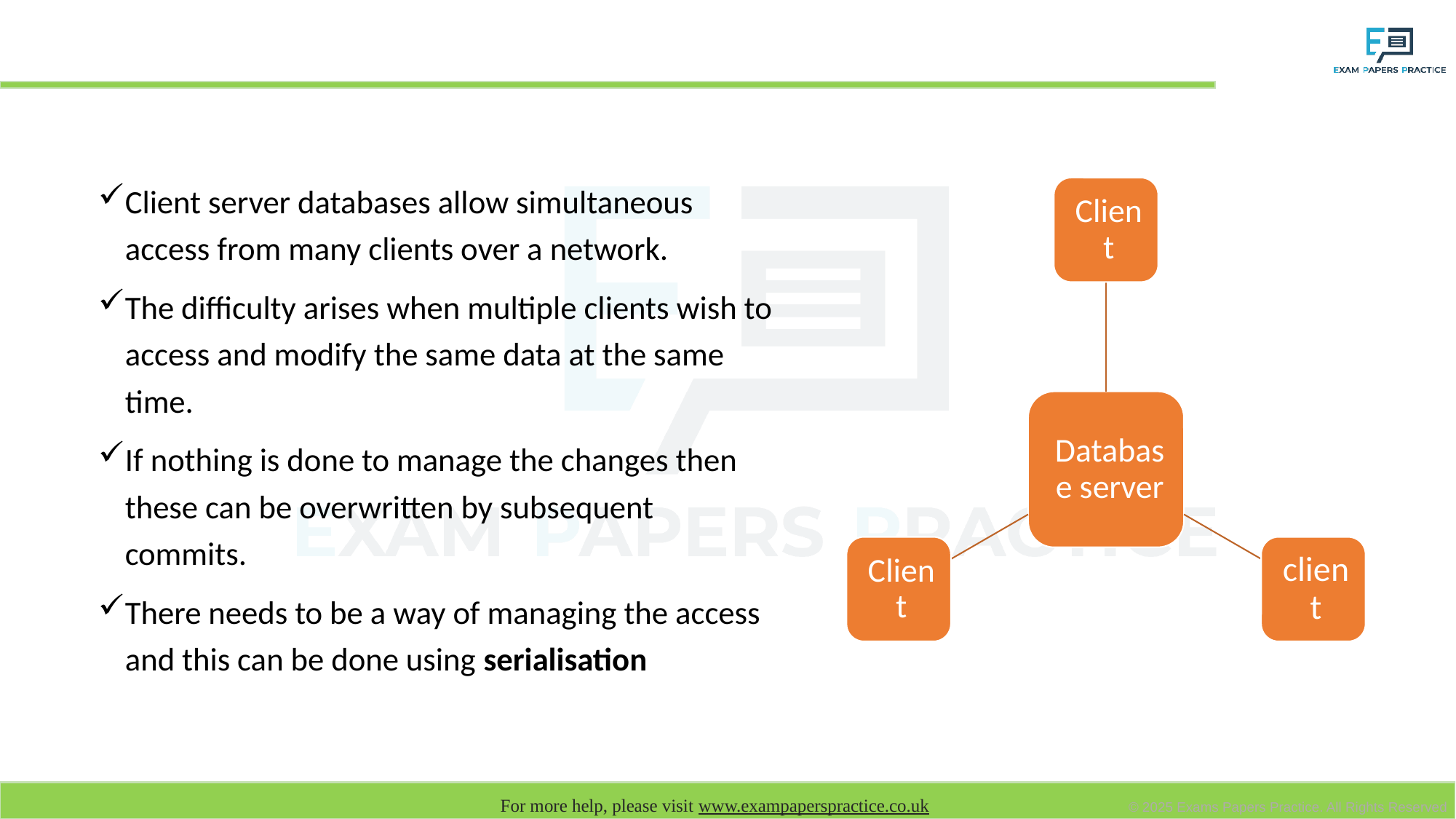

# Client server database
Database server
Client
client
Client
Client server databases allow simultaneous access from many clients over a network.
The difficulty arises when multiple clients wish to access and modify the same data at the same time.
If nothing is done to manage the changes then these can be overwritten by subsequent commits.
There needs to be a way of managing the access and this can be done using serialisation